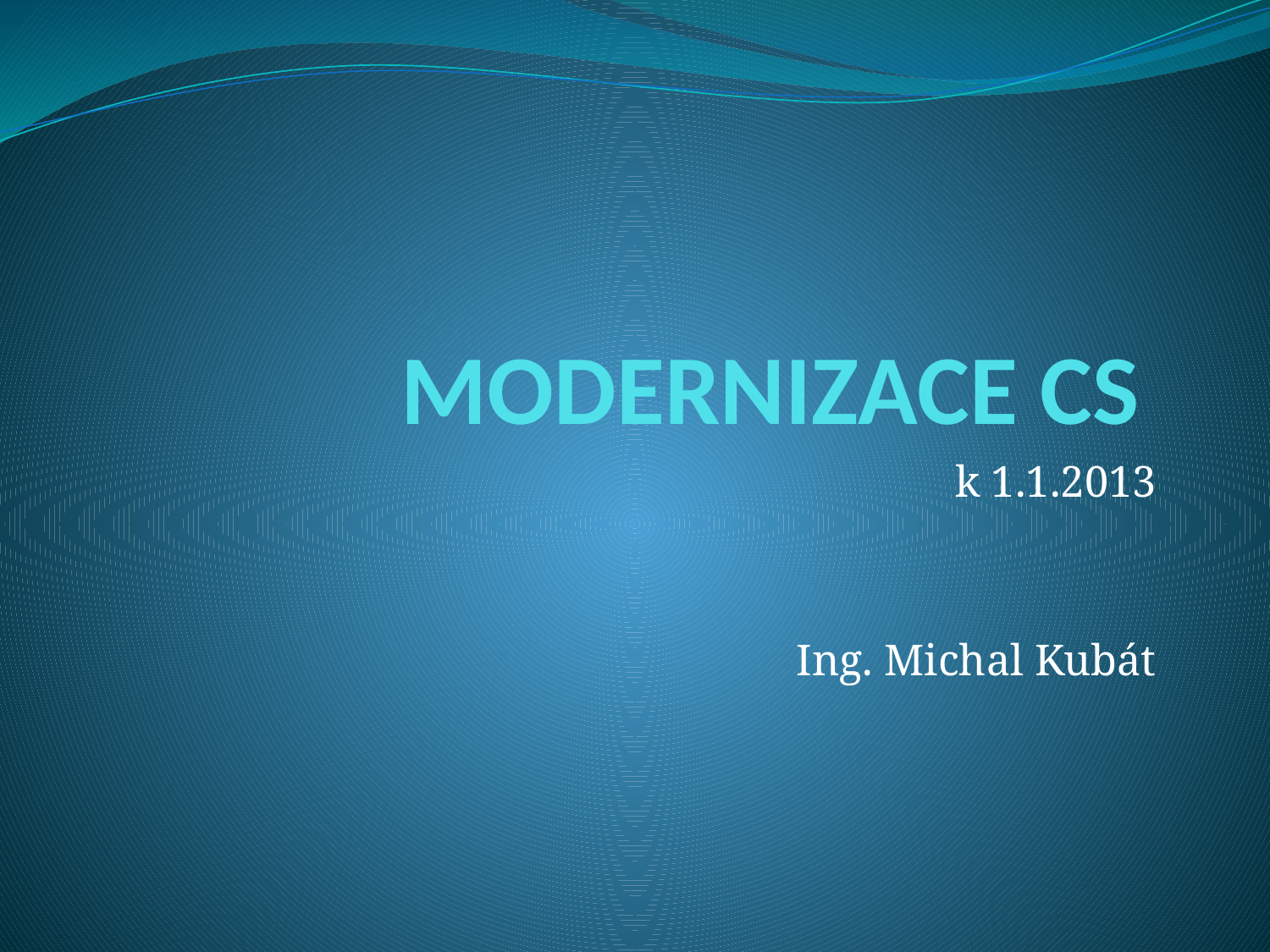

# MODERNIZACE CS
k 1.1.2013

Ing. Michal Kubát